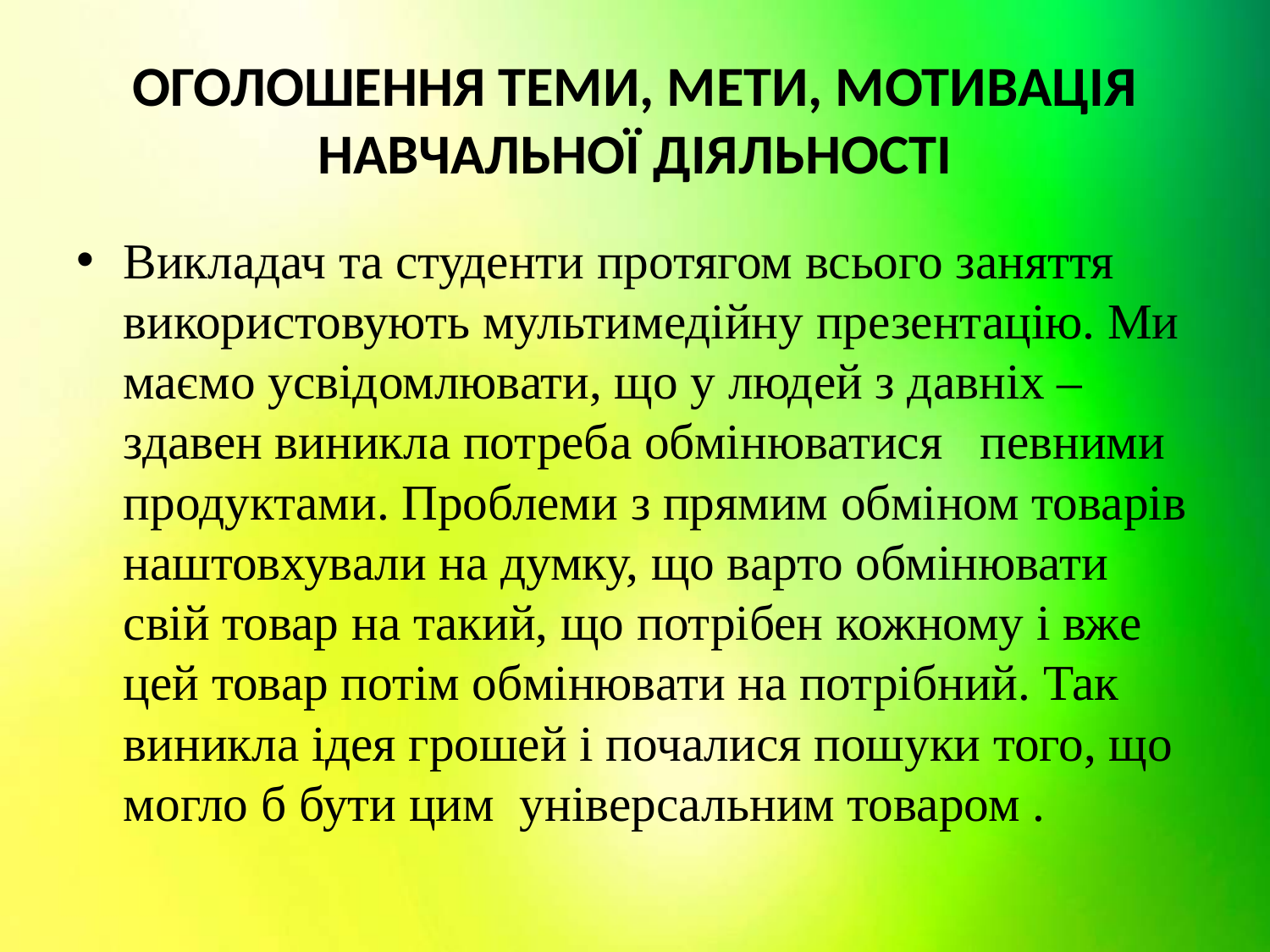

# ОГОЛОШЕННЯ ТЕМИ, МЕТИ, МОТИВАЦІЯ НАВЧАЛЬНОЇ ДІЯЛЬНОСТІ
Викладач та студенти протягом всього заняття використовують мультимедійну презентацію. Ми маємо усвідомлювати, що у людей з давніх – здавен виникла потреба обмінюватися   певними продуктами. Проблеми з прямим обміном товарів наштовхували на думку, що варто обмінювати свій товар на такий, що потрібен кожному і вже цей товар потім обмінювати на потрібний. Так виникла ідея грошей і почалися пошуки того, що могло б бути цим  універсальним товаром .